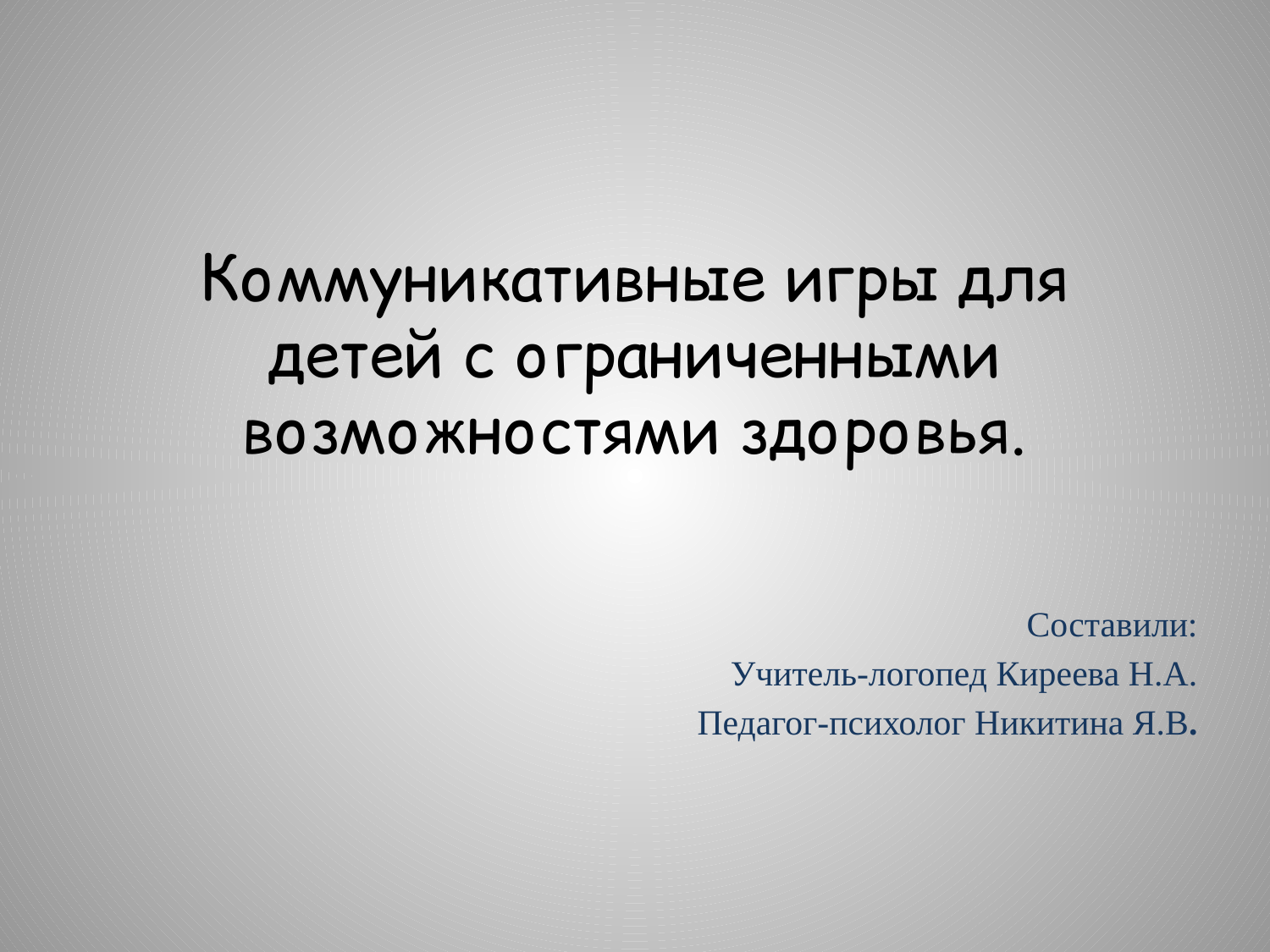

# Коммуникативные игры для детей с ограниченными возможностями здоровья.

Составили:
Учитель-логопед Киреева Н.А.
Педагог-психолог Никитина Я.В.